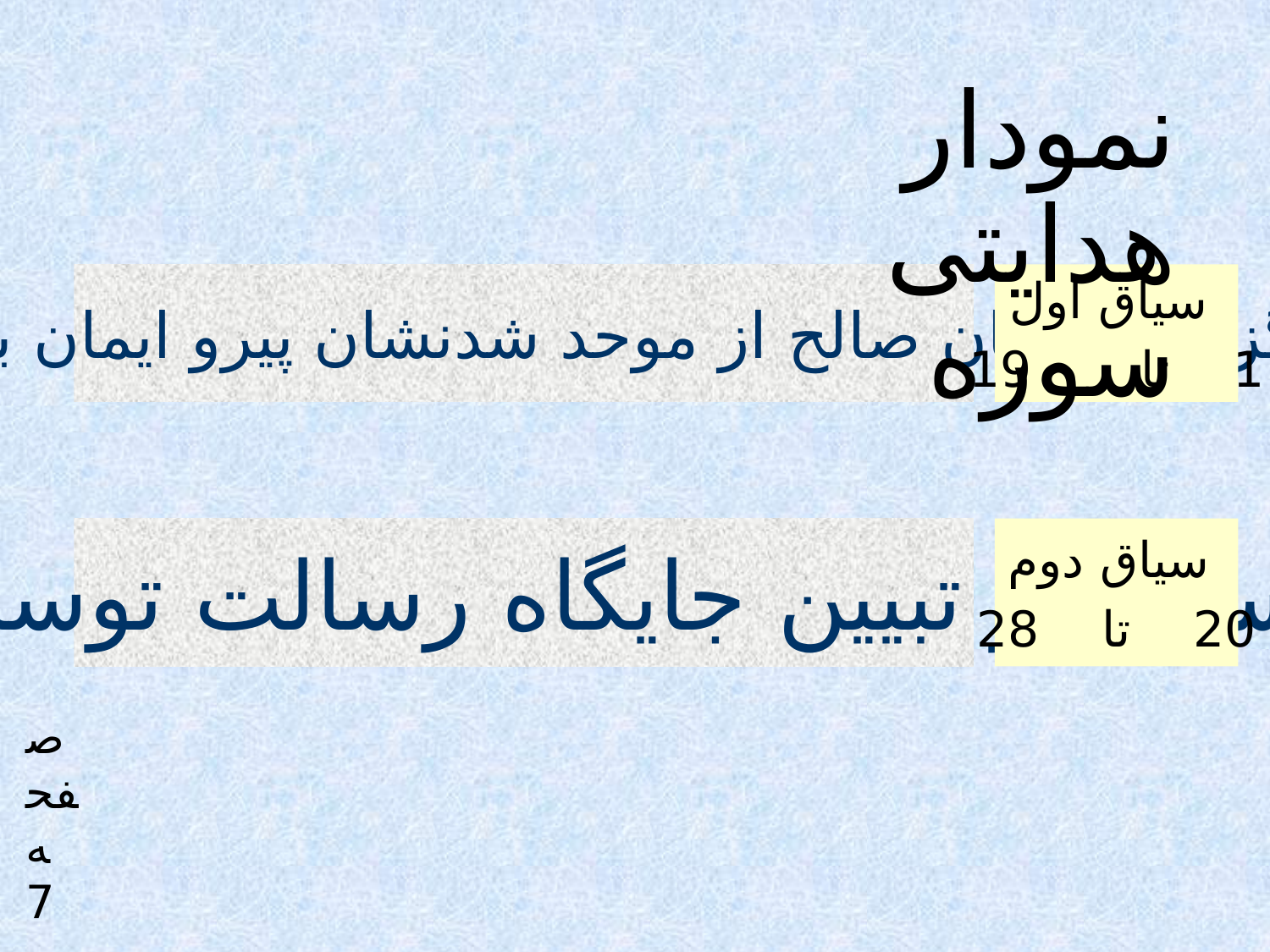

نمودار هدایتی سوره
اخبار وحی الهی از گزارش جنیان صالح از موحد شدنشان پیرو ایمان به قرآن و رسول خداصلی الله علیه و آله و سلم
 سیاق اول
1    تا       19
تاکید بر یگانه پرستی  و تبیین جایگاه رسالت توسط رسول صلی الله علیه و آله و سلم
 سیاق دوم
20    تا    28
صفحه 7